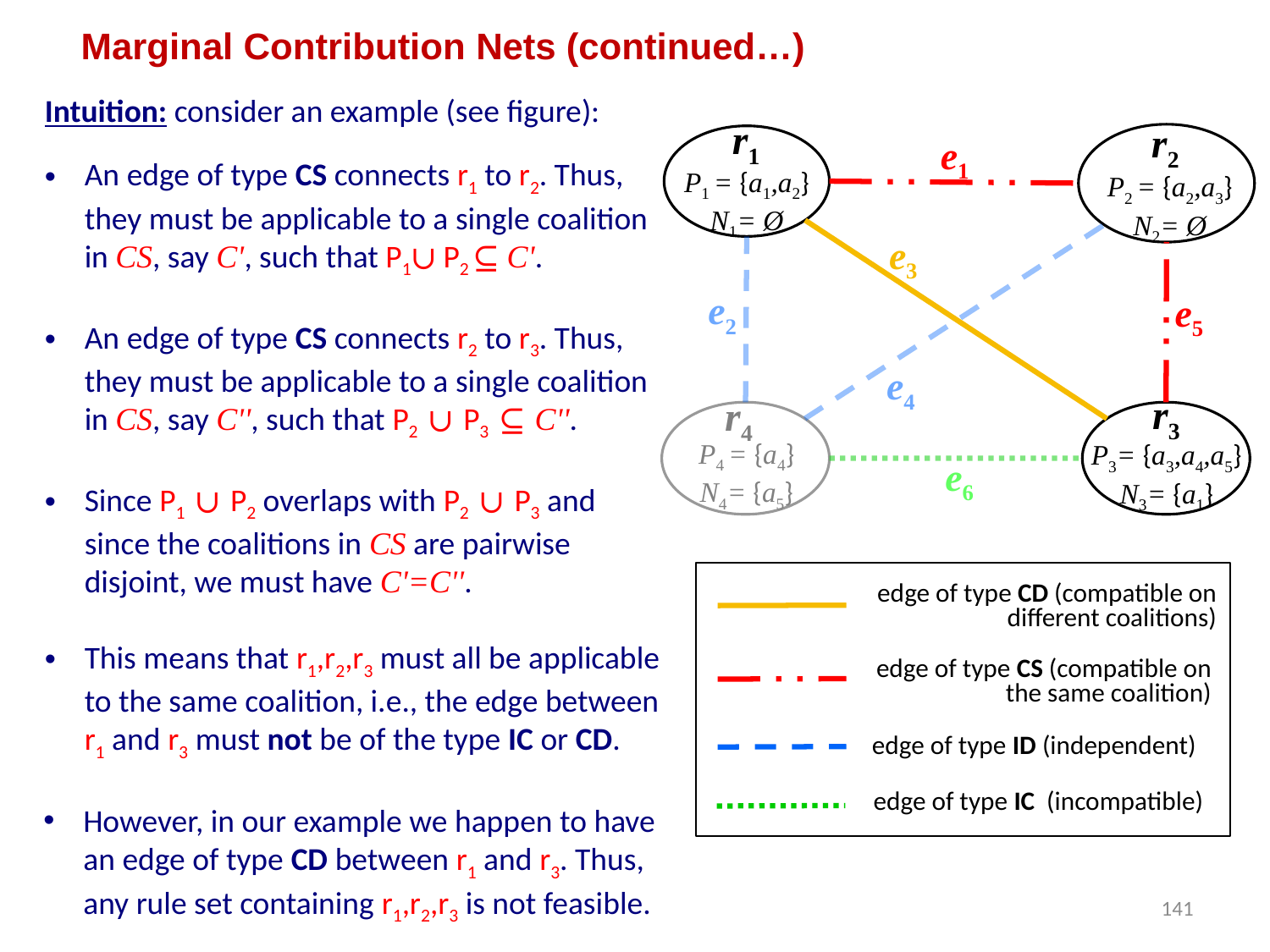

Marginal Contribution Nets (continued…)
Intuition: consider an example (see figure):

An edge of type CS connects r1 to r2. Thus, they must be applicable to a single coalition in CS, say C', such that P1∪ P2 ⊆ C'.

An edge of type CS connects r2 to r3. Thus, they must be applicable to a single coalition in CS, say C'', such that P2 ∪ P3 ⊆ C''.

Since P1 ∪ P2 overlaps with P2 ∪ P3 and since the coalitions in CS are pairwise disjoint, we must have C'=C''.

This means that r1,r2,r3 must all be applicable to the same coalition, i.e., the edge between r1 and r3 must not be of the type IC or CD.
r1
r2

e1
P1 = {a1,a2} N1= Ø
P2 = {a2,a3} N2= Ø
e3
e2
e5
e4
r3
r4

P4 = {a4} N4= {a5}
P3= {a3,a4,a5} N3= {a1}
e6

edge of type CD (compatible on different coalitions)
edge of type CS (compatible on the same coalition)
edge of type ID (independent)
edge of type IC  (incompatible)
However, in our example we happen to have an edge of type CD between r1 and r3. Thus, any rule set containing r1,r2,r3 is not feasible.
141